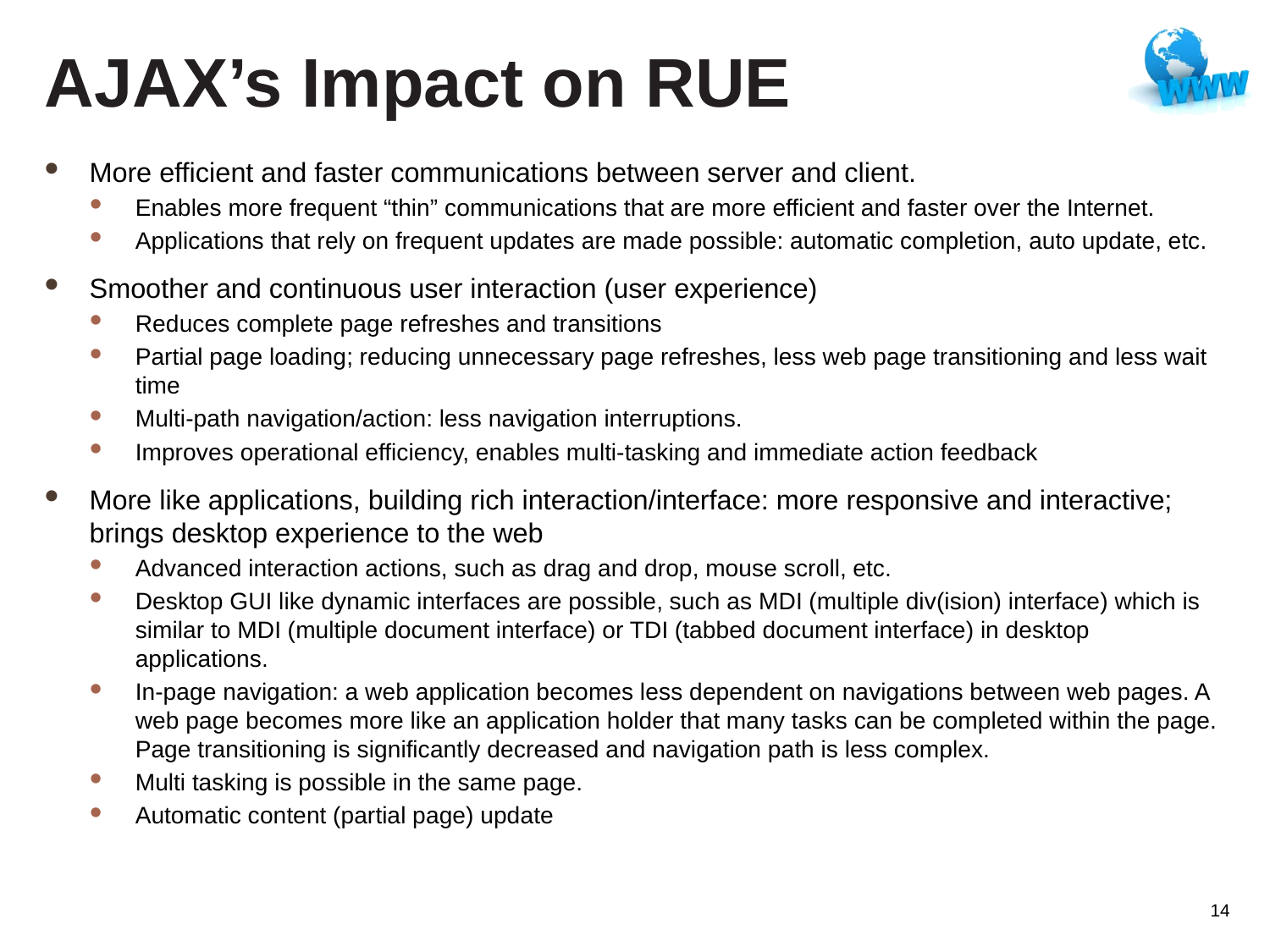

# AJAX’s Impact on RUE
More efficient and faster communications between server and client.
Enables more frequent “thin” communications that are more efficient and faster over the Internet.
Applications that rely on frequent updates are made possible: automatic completion, auto update, etc.
Smoother and continuous user interaction (user experience)
Reduces complete page refreshes and transitions
Partial page loading; reducing unnecessary page refreshes, less web page transitioning and less wait time
Multi-path navigation/action: less navigation interruptions.
Improves operational efficiency, enables multi-tasking and immediate action feedback
More like applications, building rich interaction/interface: more responsive and interactive; brings desktop experience to the web
Advanced interaction actions, such as drag and drop, mouse scroll, etc.
Desktop GUI like dynamic interfaces are possible, such as MDI (multiple div(ision) interface) which is similar to MDI (multiple document interface) or TDI (tabbed document interface) in desktop applications.
In-page navigation: a web application becomes less dependent on navigations between web pages. A web page becomes more like an application holder that many tasks can be completed within the page. Page transitioning is significantly decreased and navigation path is less complex.
Multi tasking is possible in the same page.
Automatic content (partial page) update

14